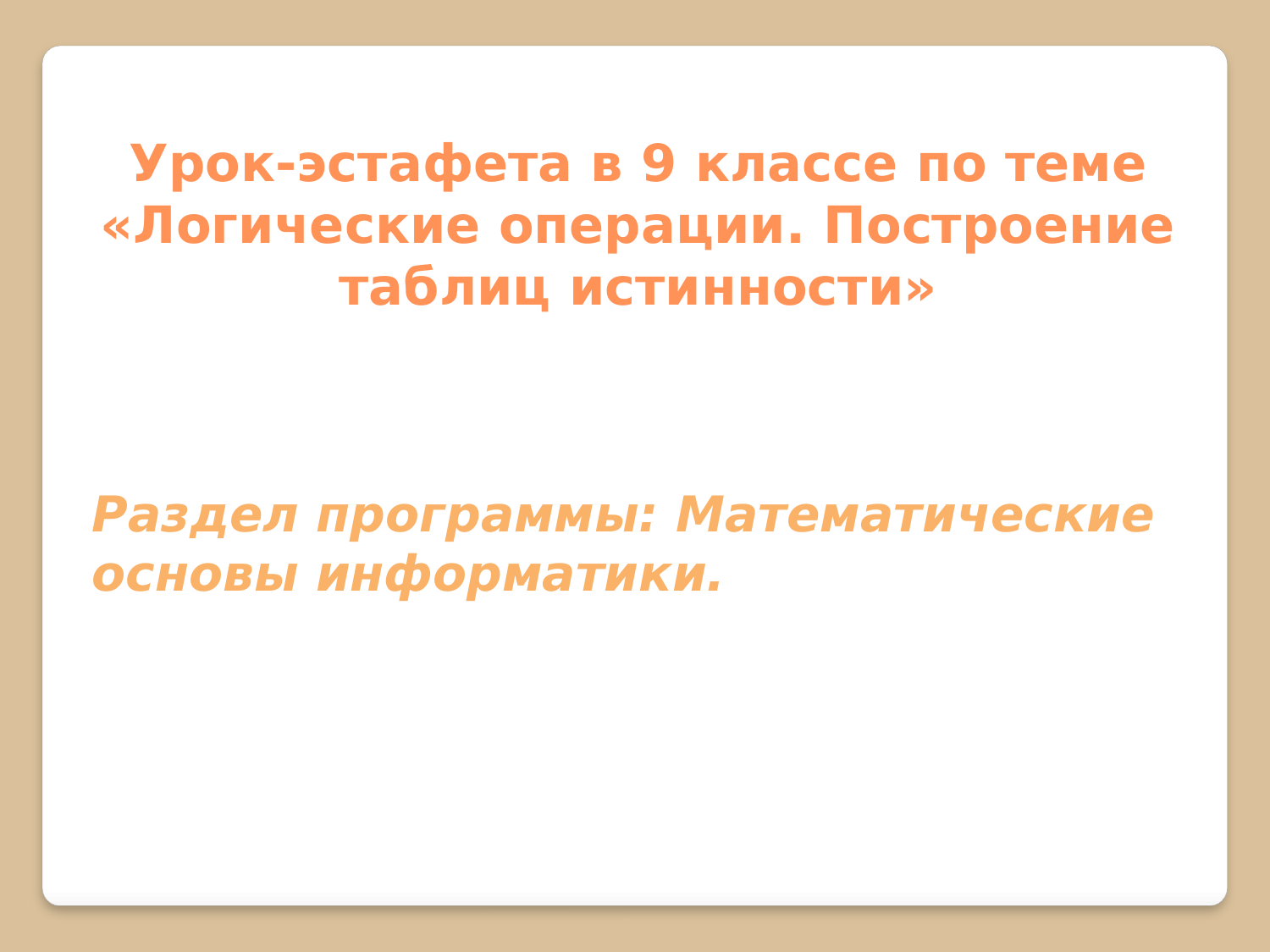

Урок-эстафета в 9 классе по теме «Логические операции. Построение таблиц истинности»

Раздел программы: Математические основы информатики.